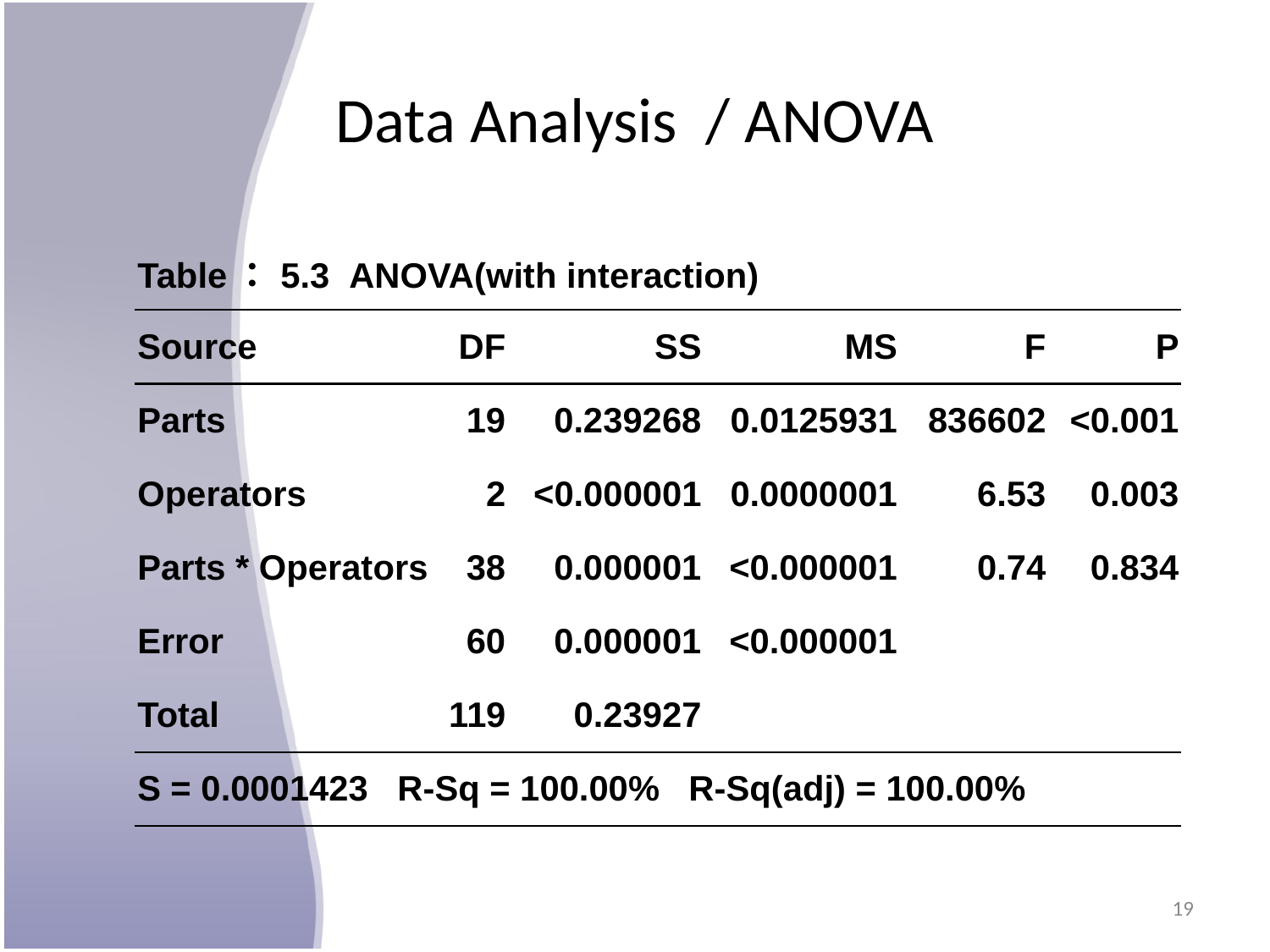

# Data Analysis  / ANOVA
| Table：5.3 ANOVA(with interaction) |  |  |  |  |  |
| --- | --- | --- | --- | --- | --- |
| Source | DF | SS | MS | F | P |
| Parts | 19 | 0.239268 | 0.0125931 | 836602 | <0.001 |
| Operators | 2 | <0.000001 | 0.0000001 | 6.53 | 0.003 |
| Parts \* Operators | 38 | 0.000001 | <0.000001 | 0.74 | 0.834 |
| Error | 60 | 0.000001 | <0.000001 |  |  |
| Total | 119 | 0.23927 |  |  |  |
| S = 0.0001423 R-Sq = 100.00% R-Sq(adj) = 100.00% |  |  |  |  |  |
19